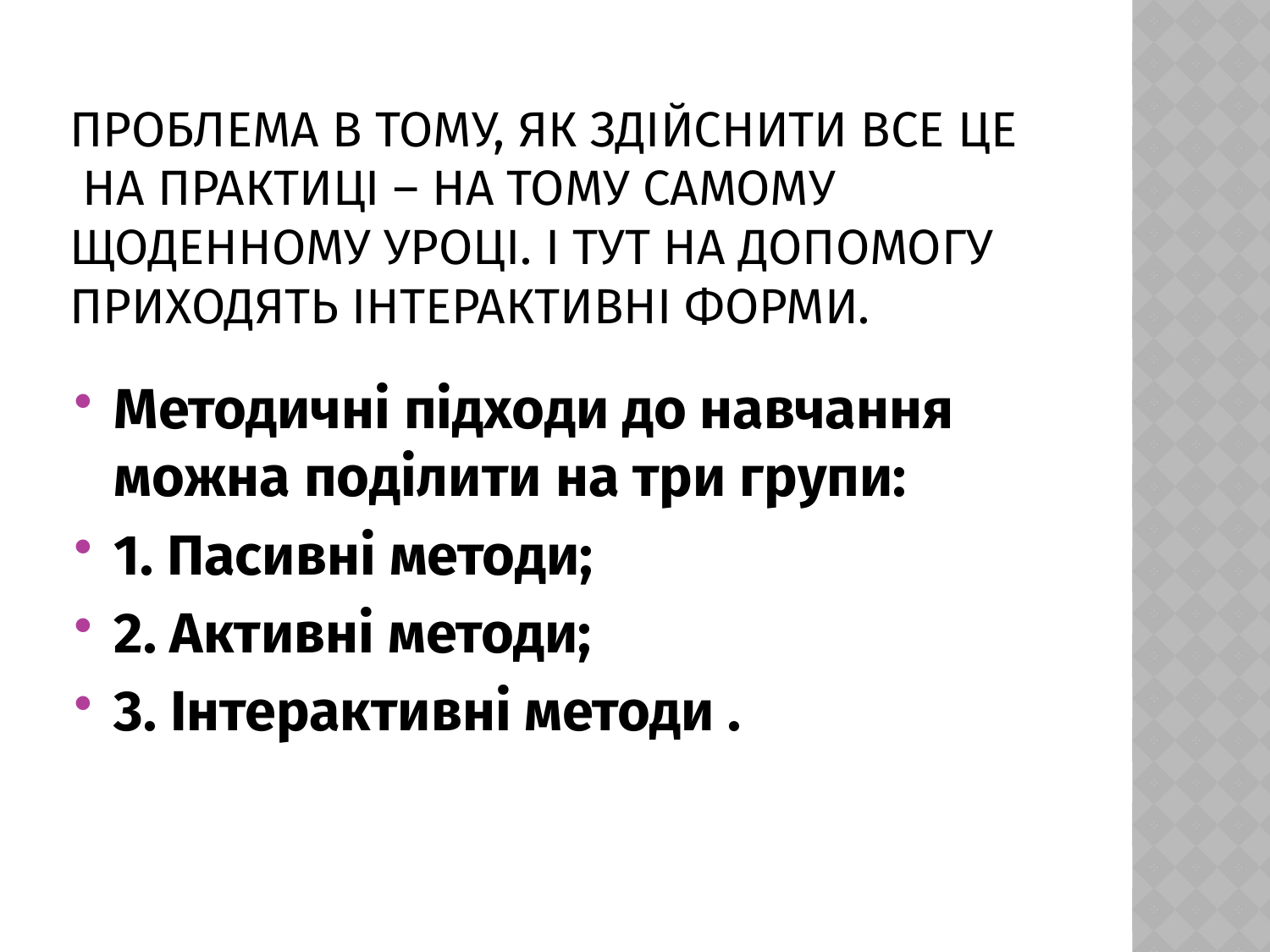

# Проблема в тому, як здійснити все це  на практиці – на тому самому щоденному уроці. І тут на допомогу приходять інтерактивні форми.
Методичні підходи до навчання можна поділити на три групи:
1. Пасивні методи;
2. Активні методи;
3. Інтерактивні методи .